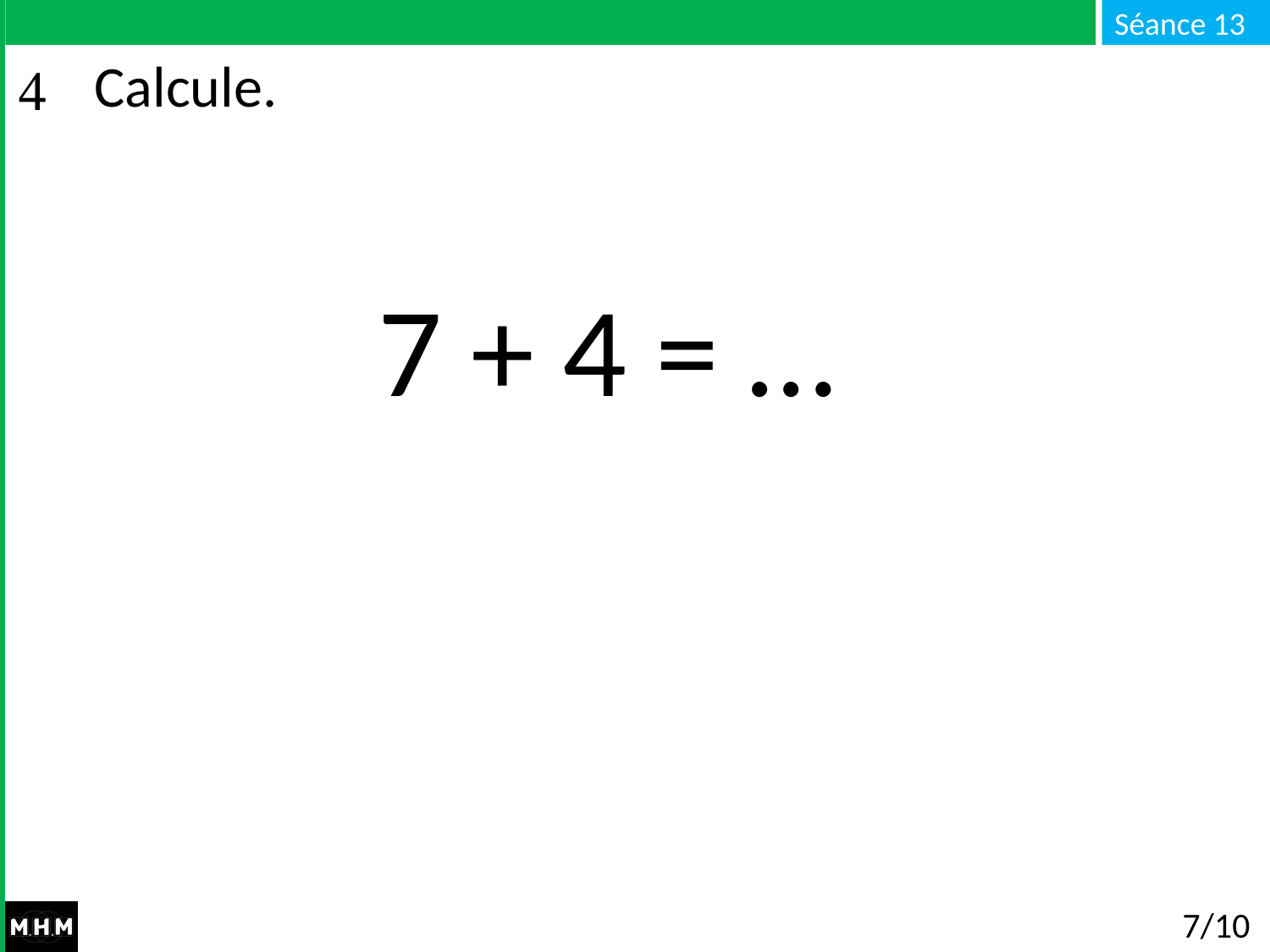

# Calcule.
7 + 4 = …
7/10